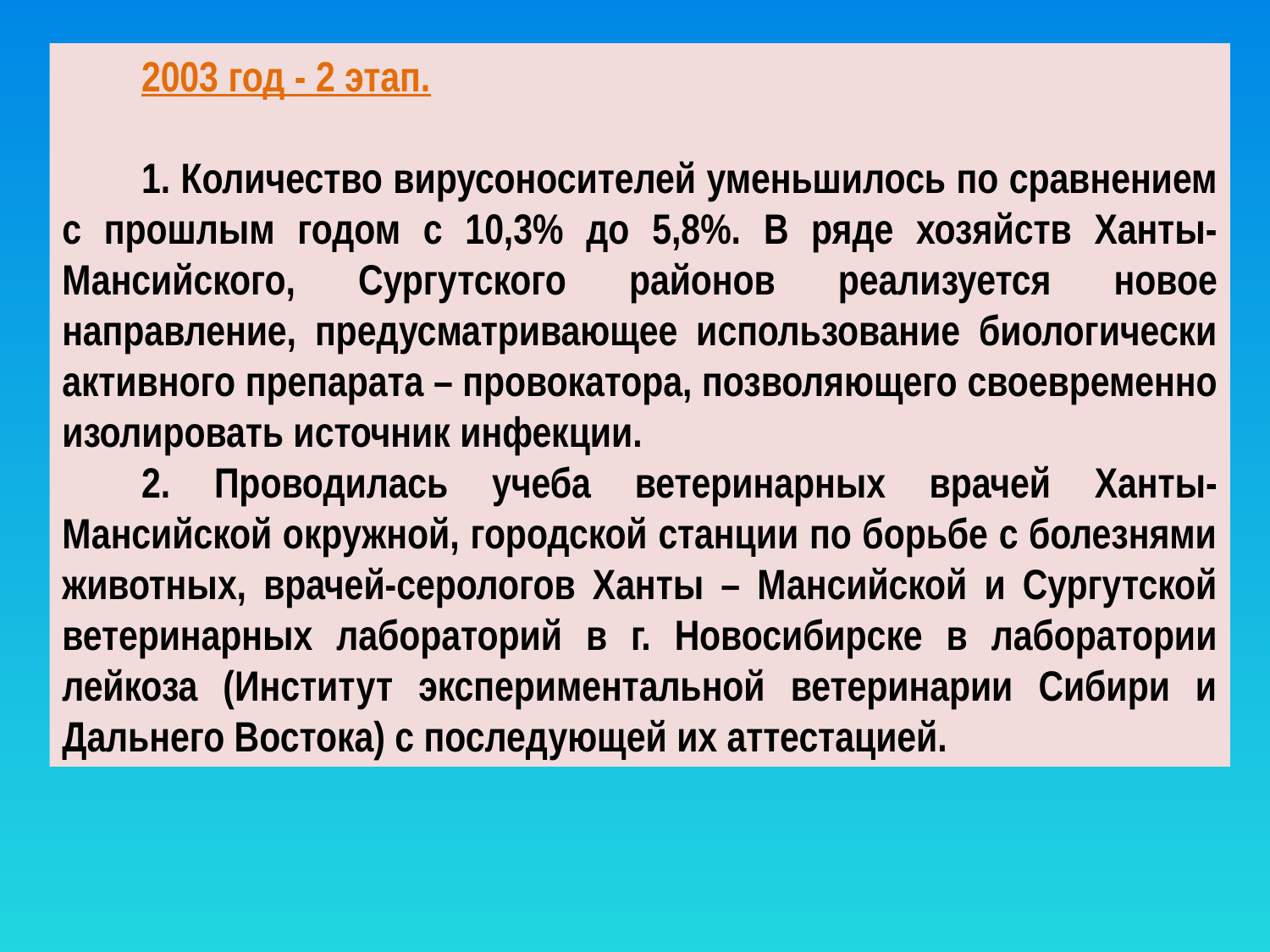

2003 год - 2 этап.

1. Количество вирусоносителей уменьшилось по сравнением с прошлым годом с 10,3% до 5,8%. В ряде хозяйств Ханты-Мансийского, Сургутского районов реализуется новое направление, предусматривающее использование биологически активного препарата – провокатора, позволяющего своевременно изолировать источник инфекции.
2. Проводилась учеба ветеринарных врачей Ханты-Мансийской окружной, городской станции по борьбе с болезнями животных, врачей-серологов Ханты – Мансийской и Сургутской ветеринарных лабораторий в г. Новосибирске в лаборатории лейкоза (Институт экспериментальной ветеринарии Сибири и Дальнего Востока) с последующей их аттестацией.